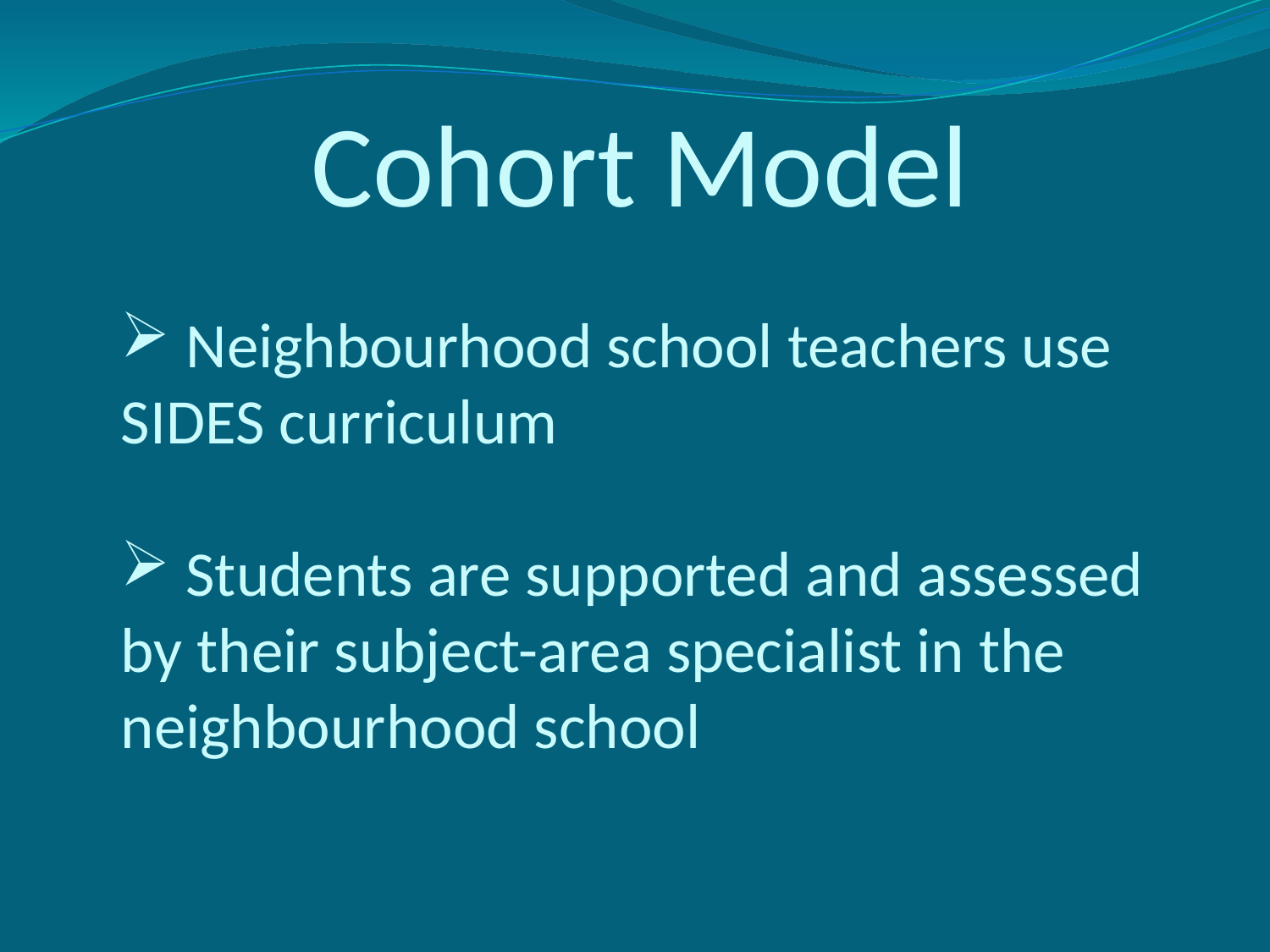

# Cohort Model
 Neighbourhood school teachers use SIDES curriculum

 Students are supported and assessed by their subject-area specialist in the neighbourhood school